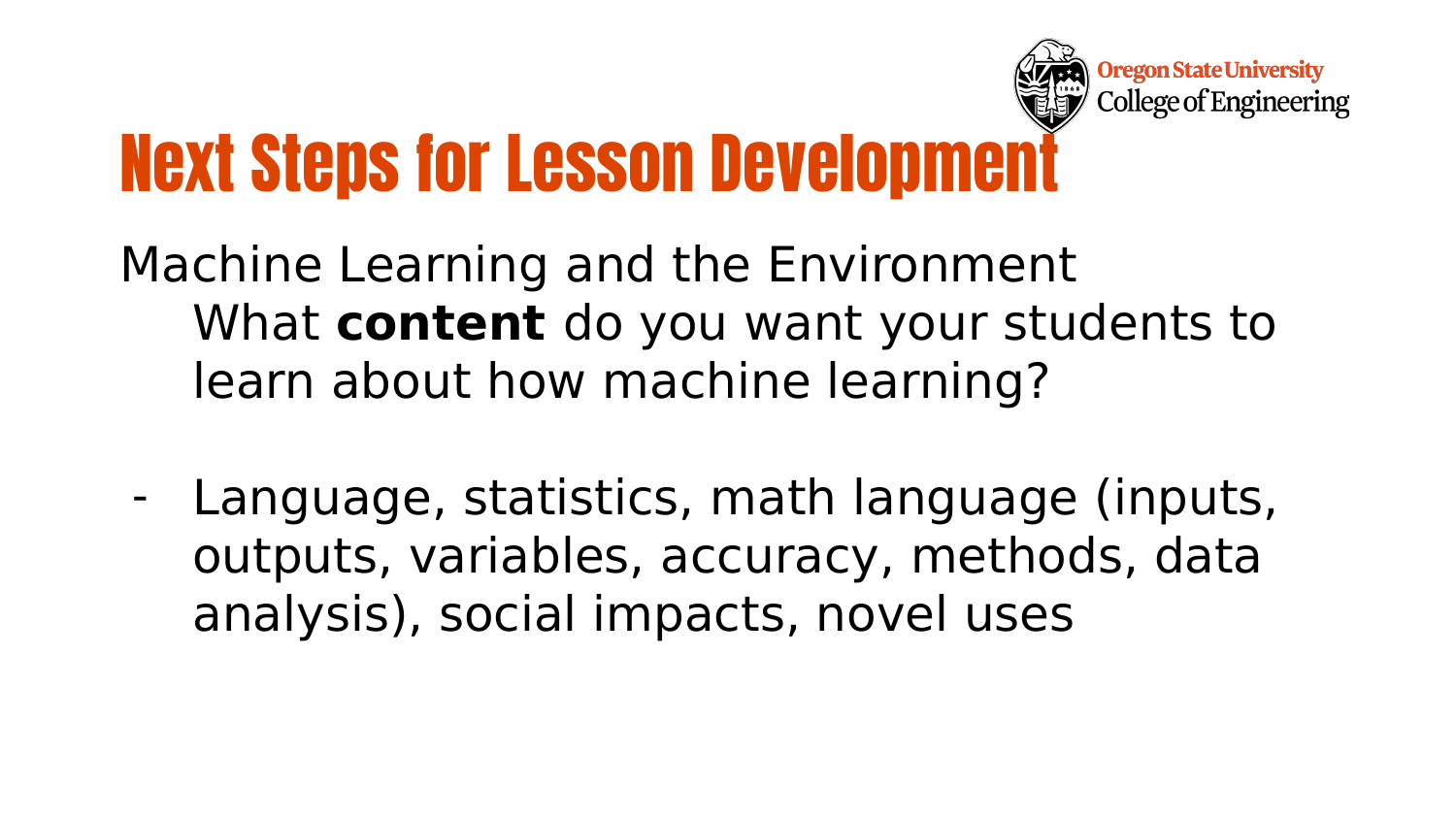

# Next Steps for Lesson Development
Machine Learning and the Environment
What content do you want your students to learn about how machine learning?

Language, statistics, math language (inputs, outputs, variables, accuracy, methods, data analysis), social impacts, novel uses